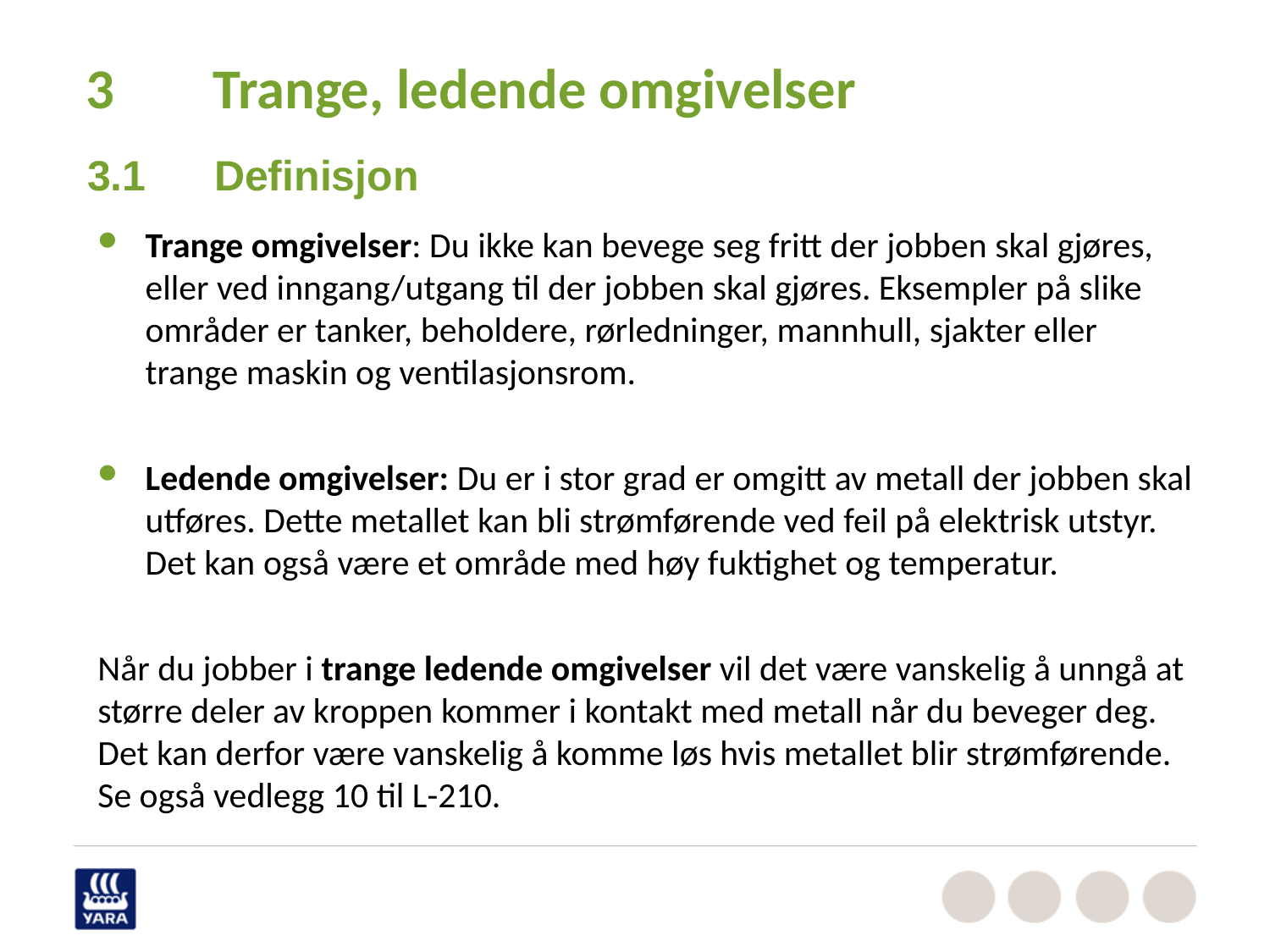

# 3	Trange, ledende omgivelser
3.1	Definisjon
Trange omgivelser: Du ikke kan bevege seg fritt der jobben skal gjøres, eller ved inngang/utgang til der jobben skal gjøres. Eksempler på slike områder er tanker, beholdere, rørledninger, mannhull, sjakter eller trange maskin og ventilasjonsrom.

Ledende omgivelser: Du er i stor grad er omgitt av metall der jobben skal utføres. Dette metallet kan bli strømførende ved feil på elektrisk utstyr. Det kan også være et område med høy fuktighet og temperatur.

Når du jobber i trange ledende omgivelser vil det være vanskelig å unngå at større deler av kroppen kommer i kontakt med metall når du beveger deg. Det kan derfor være vanskelig å komme løs hvis metallet blir strømførende. Se også vedlegg 10 til L-210.